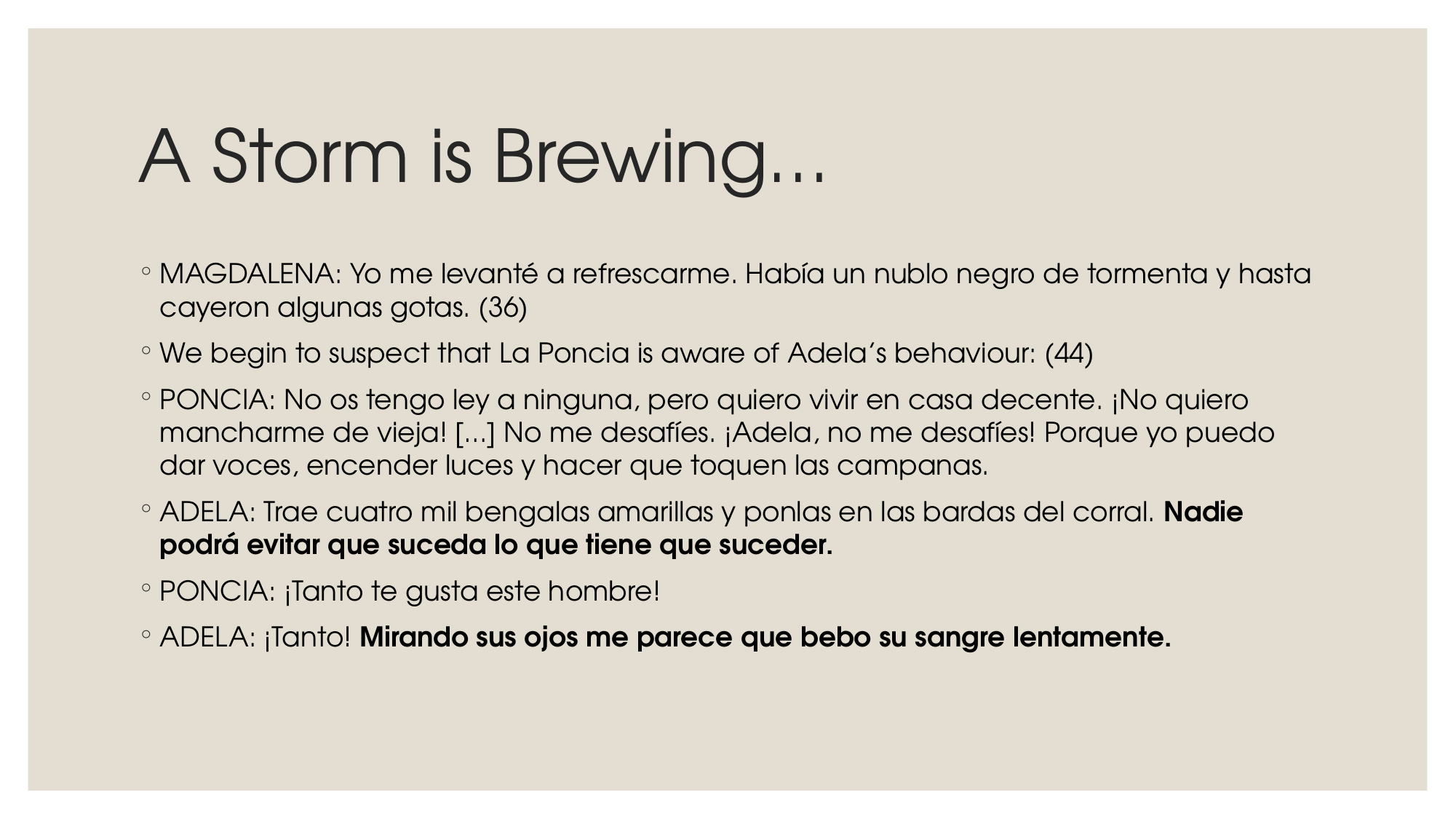

# A Storm is Brewing…
MAGDALENA: Yo me levanté a refrescarme. Había un nublo negro de tormenta y hasta cayeron algunas gotas. (36)
We begin to suspect that La Poncia is aware of Adela’s behaviour: (44)
PONCIA: No os tengo ley a ninguna, pero quiero vivir en casa decente. ¡No quiero mancharme de vieja! […] No me desafíes. ¡Adela, no me desafíes! Porque yo puedo dar voces, encender luces y hacer que toquen las campanas.
ADELA: Trae cuatro mil bengalas amarillas y ponlas en las bardas del corral. Nadie podrá evitar que suceda lo que tiene que suceder.
PONCIA: ¡Tanto te gusta este hombre!
ADELA: ¡Tanto! Mirando sus ojos me parece que bebo su sangre lentamente.